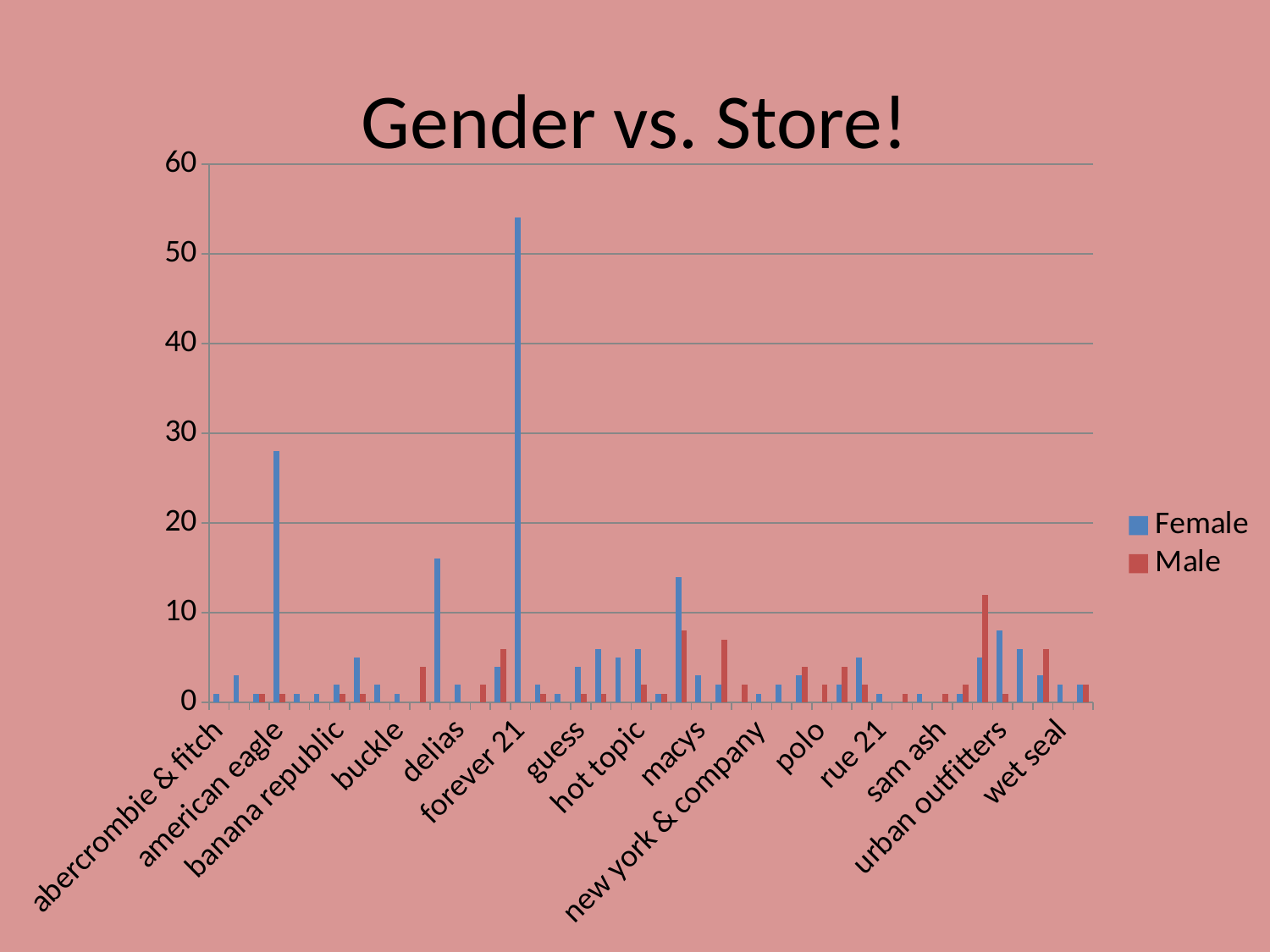

# Gender vs. Store!

### Chart

| Category | Female | Male |
|---|---|---|
| abercrombie & fitch | 1.0 | 0.0 |
| aerie | 3.0 | 0.0 |
| aeropostale | 1.0 | 1.0 |
| american eagle | 28.0 | 1.0 |
| ann taylor | 1.0 | 0.0 |
| annie sez | 1.0 | 0.0 |
| banana republic | 2.0 | 1.0 |
| bloomingdales | 5.0 | 1.0 |
| body central | 2.0 | 0.0 |
| buckle | 1.0 | 0.0 |
| champs | 0.0 | 4.0 |
| charlotte russe | 16.0 | 0.0 |
| delias | 2.0 | 0.0 |
| eastern mountain sports | 0.0 | 2.0 |
| express | 4.0 | 6.0 |
| forever 21 | 54.0 | 0.0 |
| gap | 2.0 | 1.0 |
| garage | 1.0 | 0.0 |
| guess | 4.0 | 1.0 |
| H&M | 6.0 | 1.0 |
| hollister | 5.0 | 0.0 |
| hot topic | 6.0 | 2.0 |
| j crew | 1.0 | 1.0 |
| kohls | 14.0 | 8.0 |
| macys | 3.0 | 0.0 |
| marshalls | 2.0 | 7.0 |
| modells | 0.0 | 2.0 |
| new york & company | 1.0 | 0.0 |
| old navy | 2.0 | 0.0 |
| pac sun | 3.0 | 4.0 |
| polo | 0.0 | 2.0 |
| ralph lauren | 2.0 | 4.0 |
| ross | 5.0 | 2.0 |
| rue 21 | 1.0 | 0.0 |
| saks 5th avenue | 0.0 | 1.0 |
| salvation army | 1.0 | 0.0 |
| sam ash | 0.0 | 1.0 |
| sports authority | 1.0 | 2.0 |
| target | 5.0 | 12.0 |
| urban outfitters | 8.0 | 1.0 |
| victorias secret | 6.0 | 0.0 |
| walmart | 3.0 | 6.0 |
| wet seal | 2.0 | 0.0 |
| zumiez | 2.0 | 2.0 |